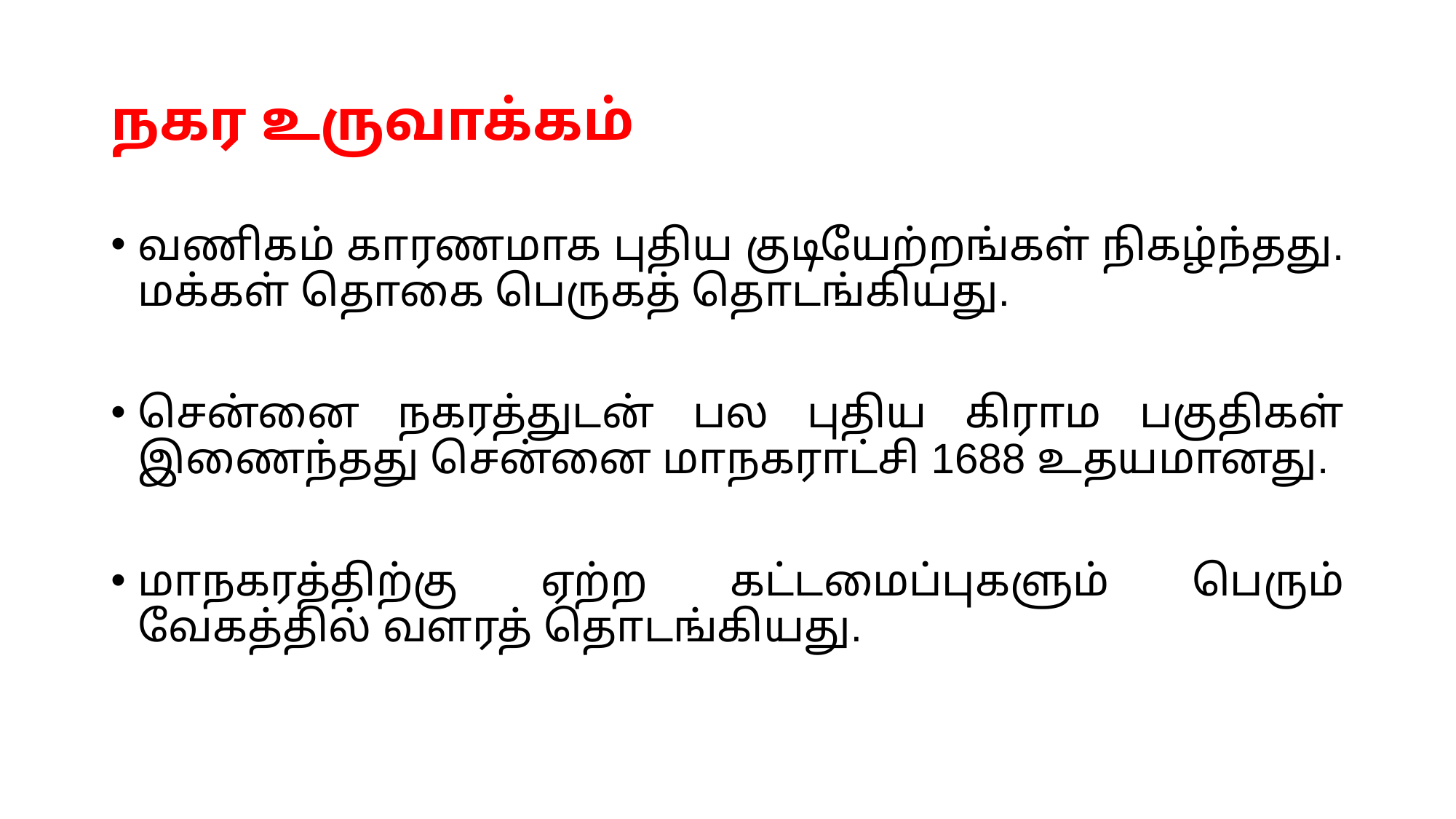

# நகர உருவாக்கம்
வணிகம் காரணமாக புதிய குடியேற்றங்கள் நிகழ்ந்தது. மக்கள் தொகை பெருகத் தொடங்கியது.

சென்னை நகரத்துடன் பல புதிய கிராம பகுதிகள் இணைந்தது சென்னை மாநகராட்சி 1688 உதயமானது.

மாநகரத்திற்கு ஏற்ற கட்டமைப்புகளும் பெரும் வேகத்தில் வளரத் தொடங்கியது.